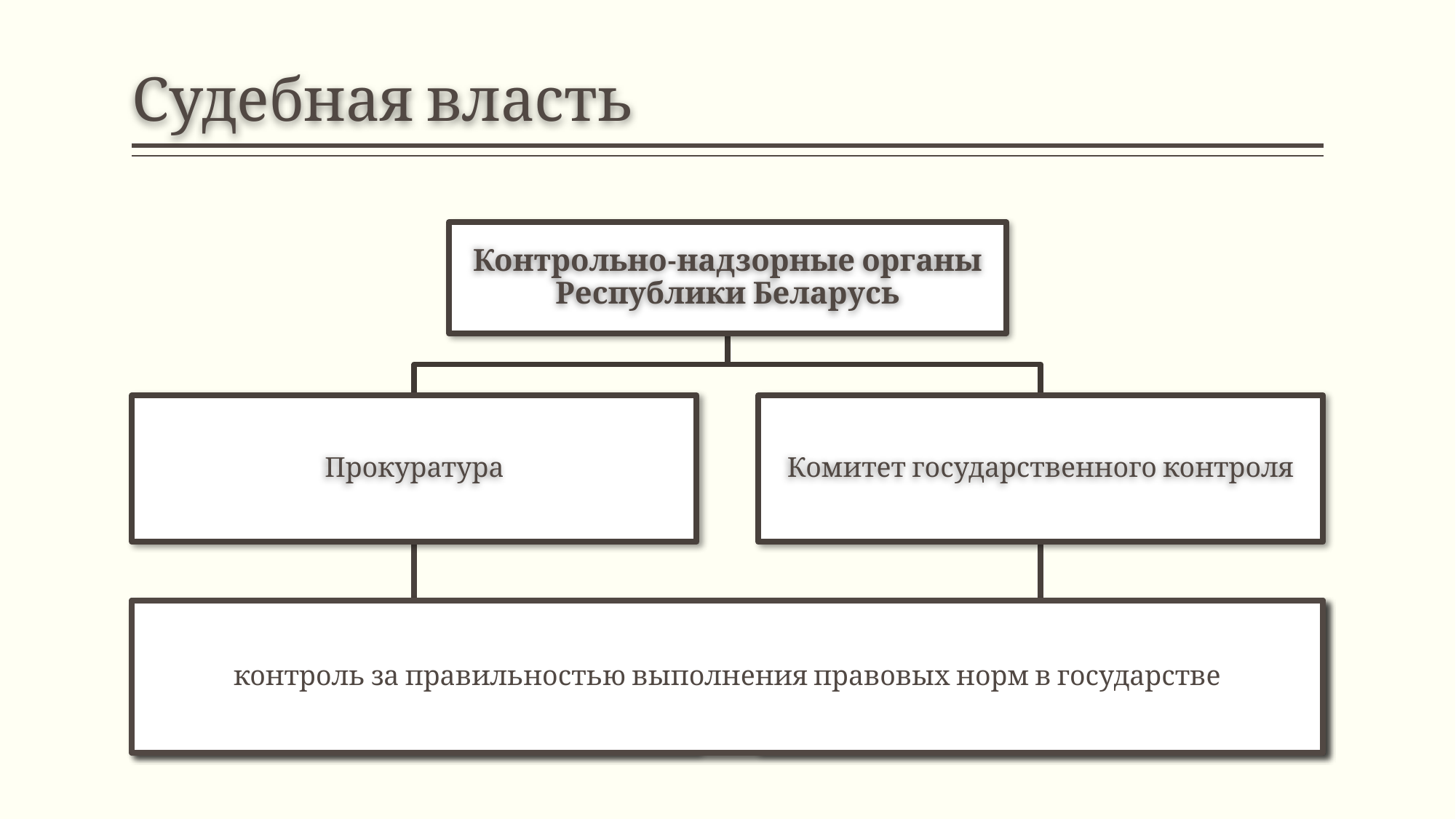

# Судебная власть

Контрольно-надзорные органы Республики Беларусь

Прокуратура

Комитет государственного контроля

контроль за правильностью выполнения правовых норм в государстве